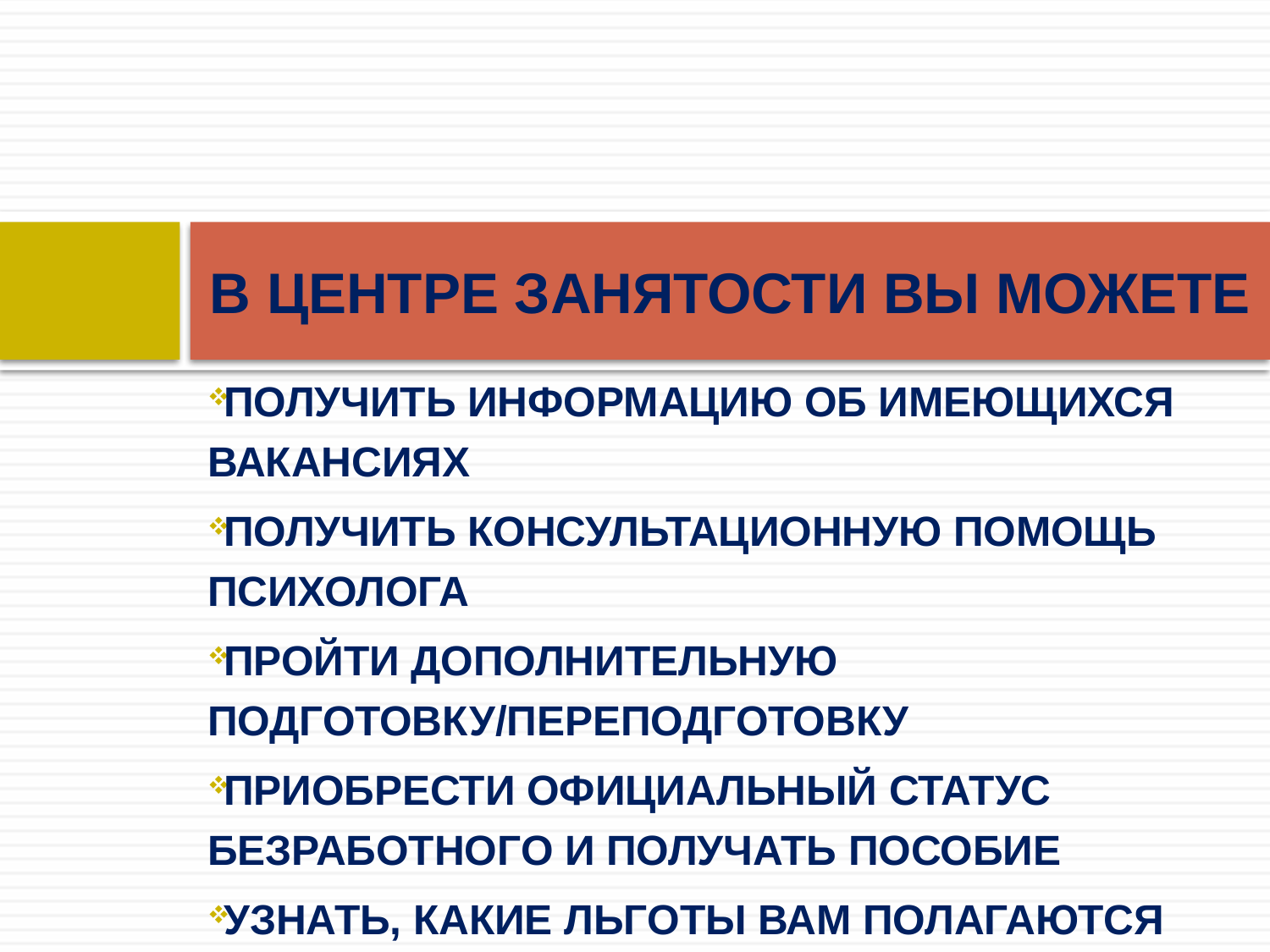

# В ЦЕНТРЕ ЗАНЯТОСТИ ВЫ МОЖЕТЕ
ПОЛУЧИТЬ ИНФОРМАЦИЮ ОБ ИМЕЮЩИХСЯ ВАКАНСИЯХ
ПОЛУЧИТЬ КОНСУЛЬТАЦИОННУЮ ПОМОЩЬ ПСИХОЛОГА
ПРОЙТИ ДОПОЛНИТЕЛЬНУЮ ПОДГОТОВКУ/ПЕРЕПОДГОТОВКУ
ПРИОБРЕСТИ ОФИЦИАЛЬНЫЙ СТАТУС БЕЗРАБОТНОГО И ПОЛУЧАТЬ ПОСОБИЕ
УЗНАТЬ, КАКИЕ ЛЬГОТЫ ВАМ ПОЛАГАЮТСЯ